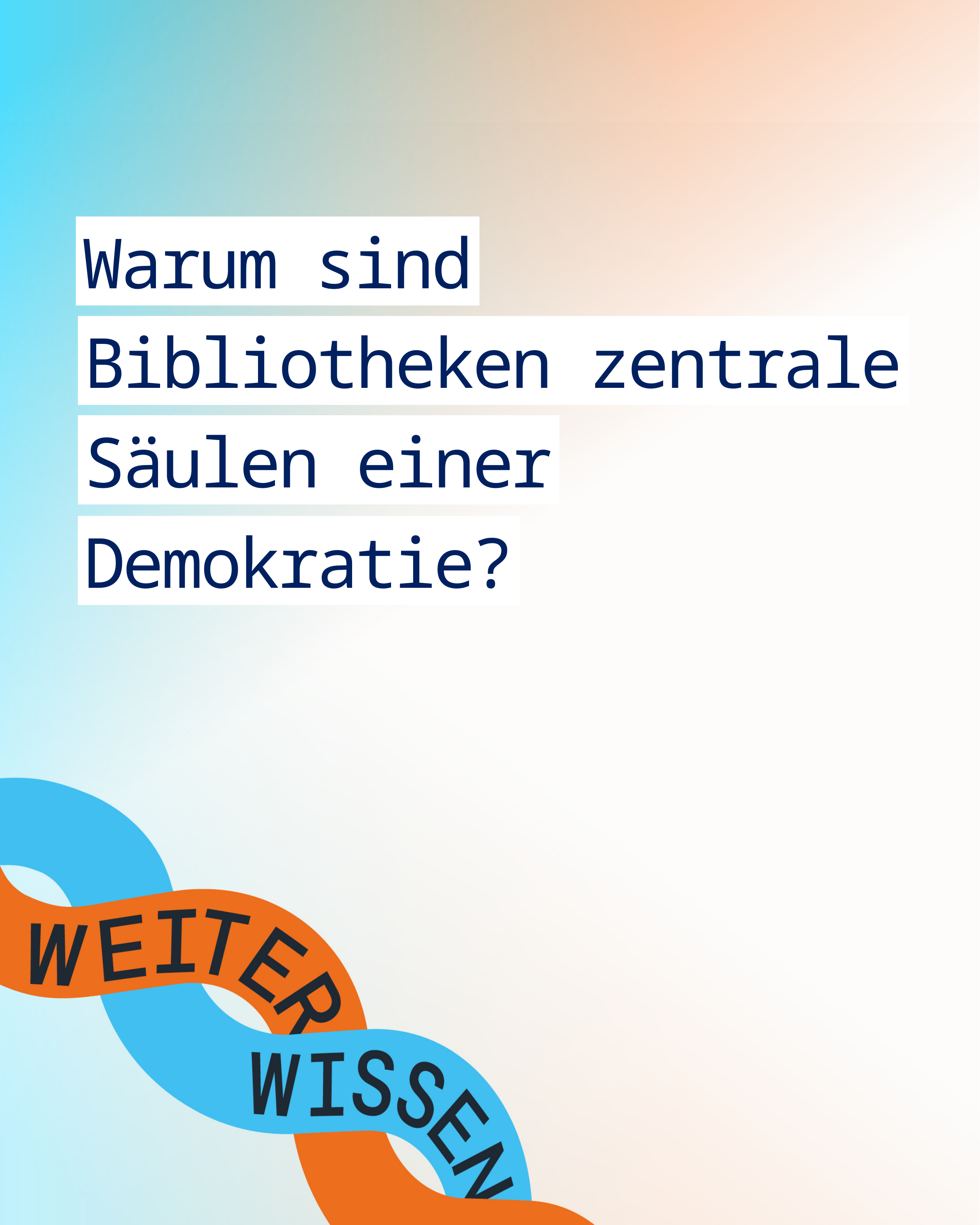

Warum sind
Bibliotheken zentrale
Säulen einer
Demokratie?